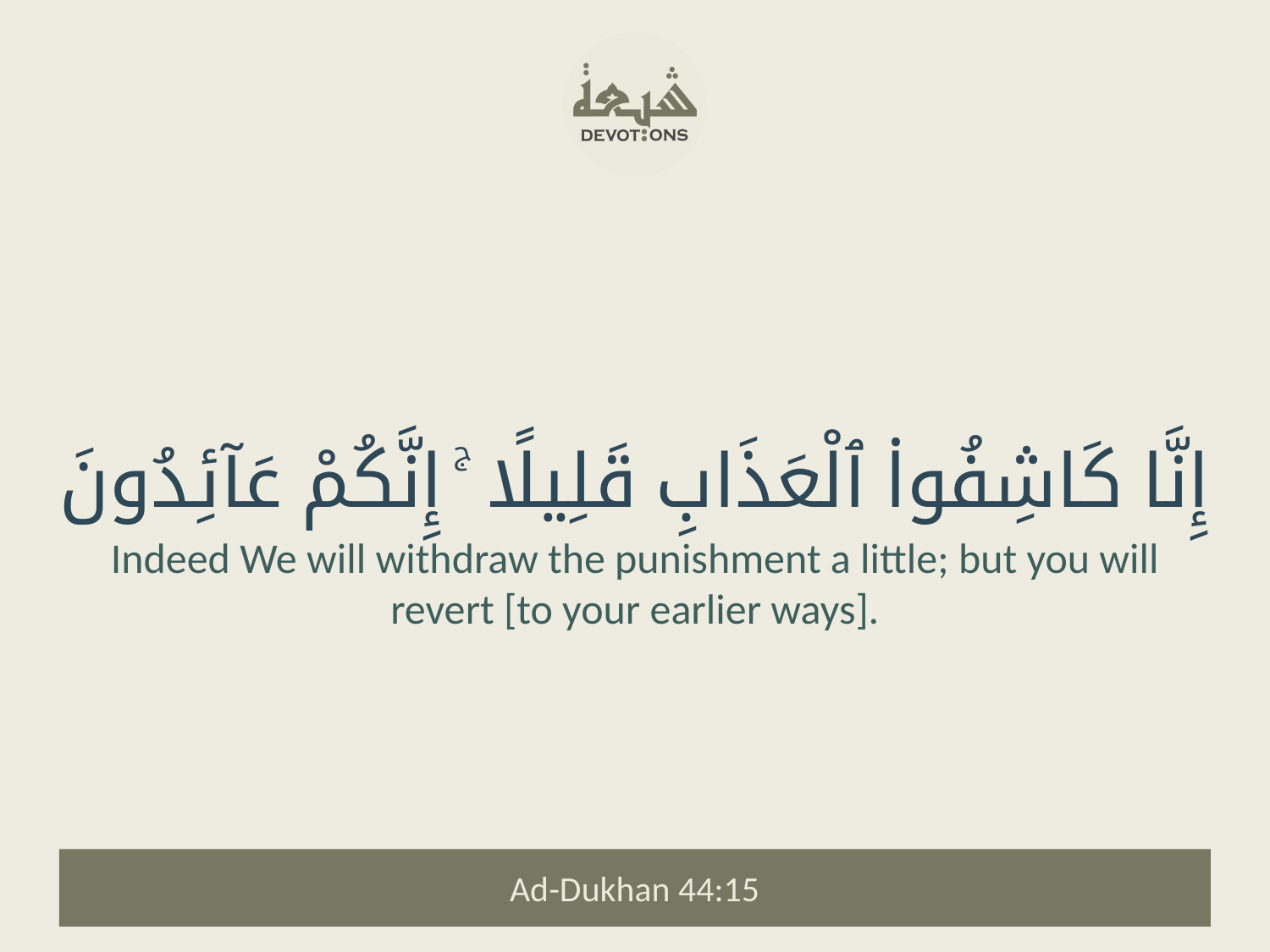

إِنَّا كَاشِفُوا۟ ٱلْعَذَابِ قَلِيلًا ۚ إِنَّكُمْ عَآئِدُونَ
Indeed We will withdraw the punishment a little; but you will revert [to your earlier ways].
Ad-Dukhan 44:15